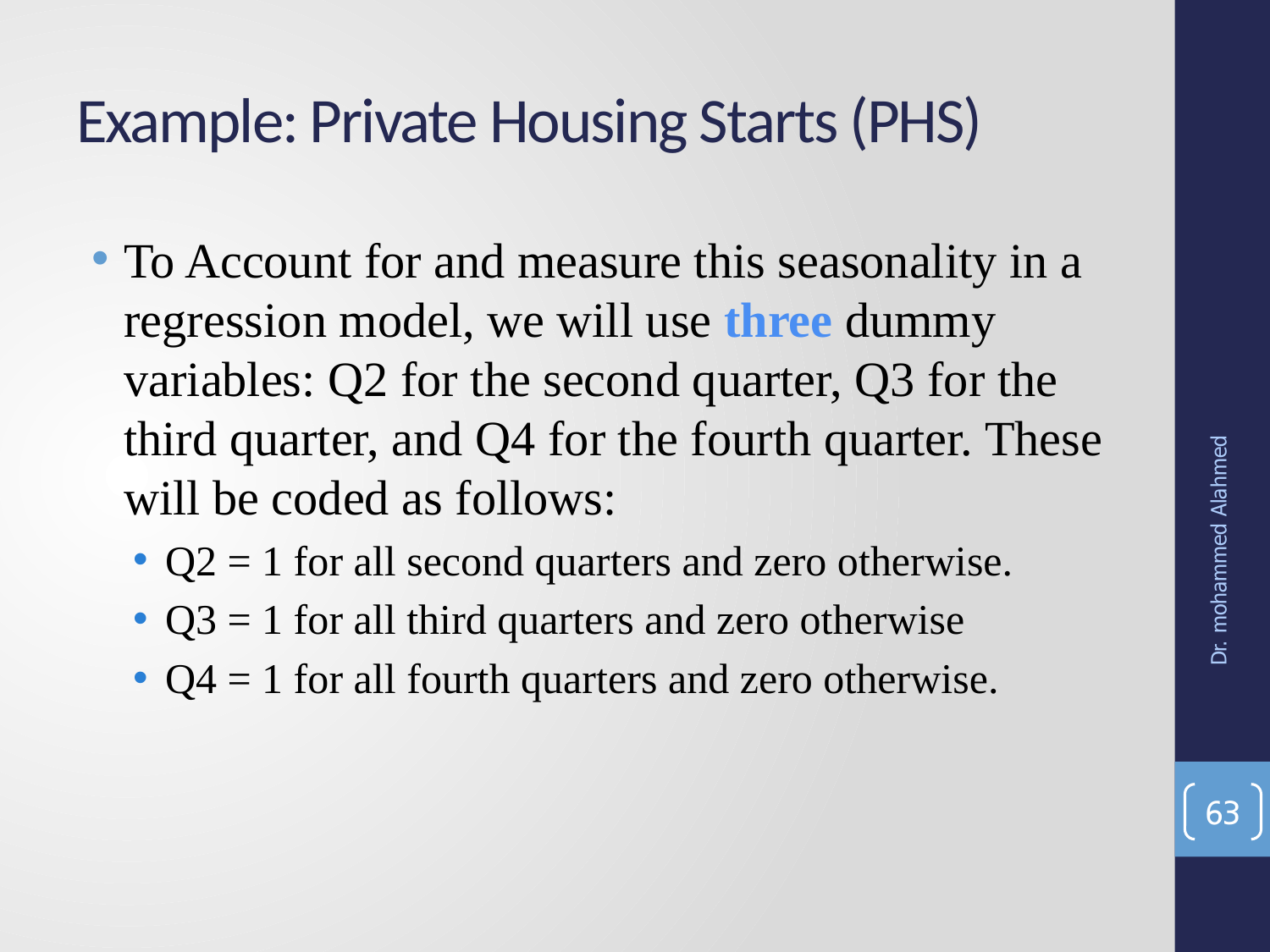

# Example: Private Housing Starts (PHS)
To Account for and measure this seasonality in a regression model, we will use three dummy variables: Q2 for the second quarter, Q3 for the third quarter, and Q4 for the fourth quarter. These will be coded as follows:
Q2 = 1 for all second quarters and zero otherwise.
Q3 = 1 for all third quarters and zero otherwise
Q4 = 1 for all fourth quarters and zero otherwise.
Dr. mohammed Alahmed
63